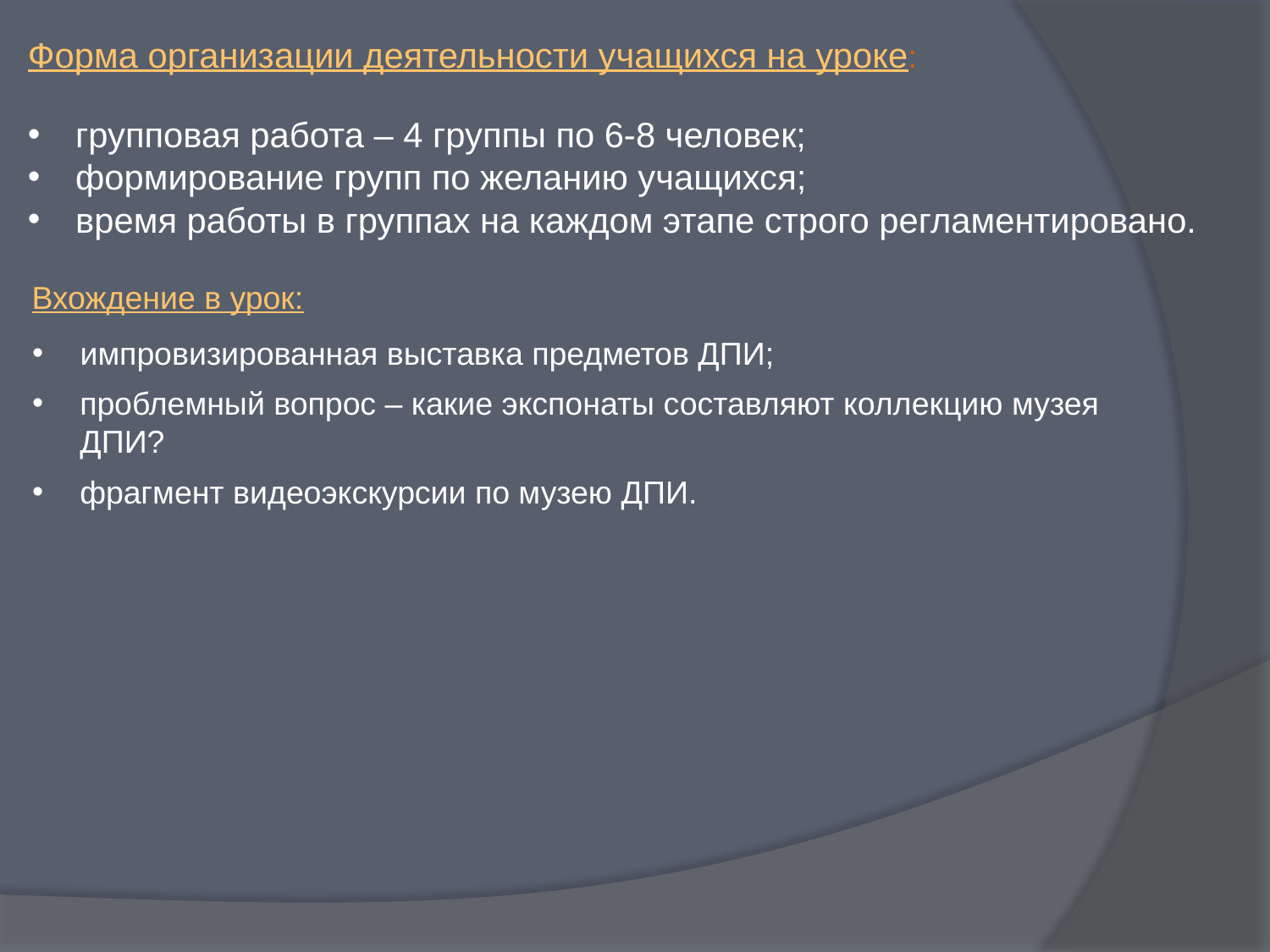

Форма организации деятельности учащихся на уроке:

групповая работа – 4 группы по 6-8 человек;
формирование групп по желанию учащихся;
время работы в группах на каждом этапе строго регламентировано.

Вхождение в урок:
импровизированная выставка предметов ДПИ;
проблемный вопрос – какие экспонаты составляют коллекцию музея ДПИ?
фрагмент видеоэкскурсии по музею ДПИ.